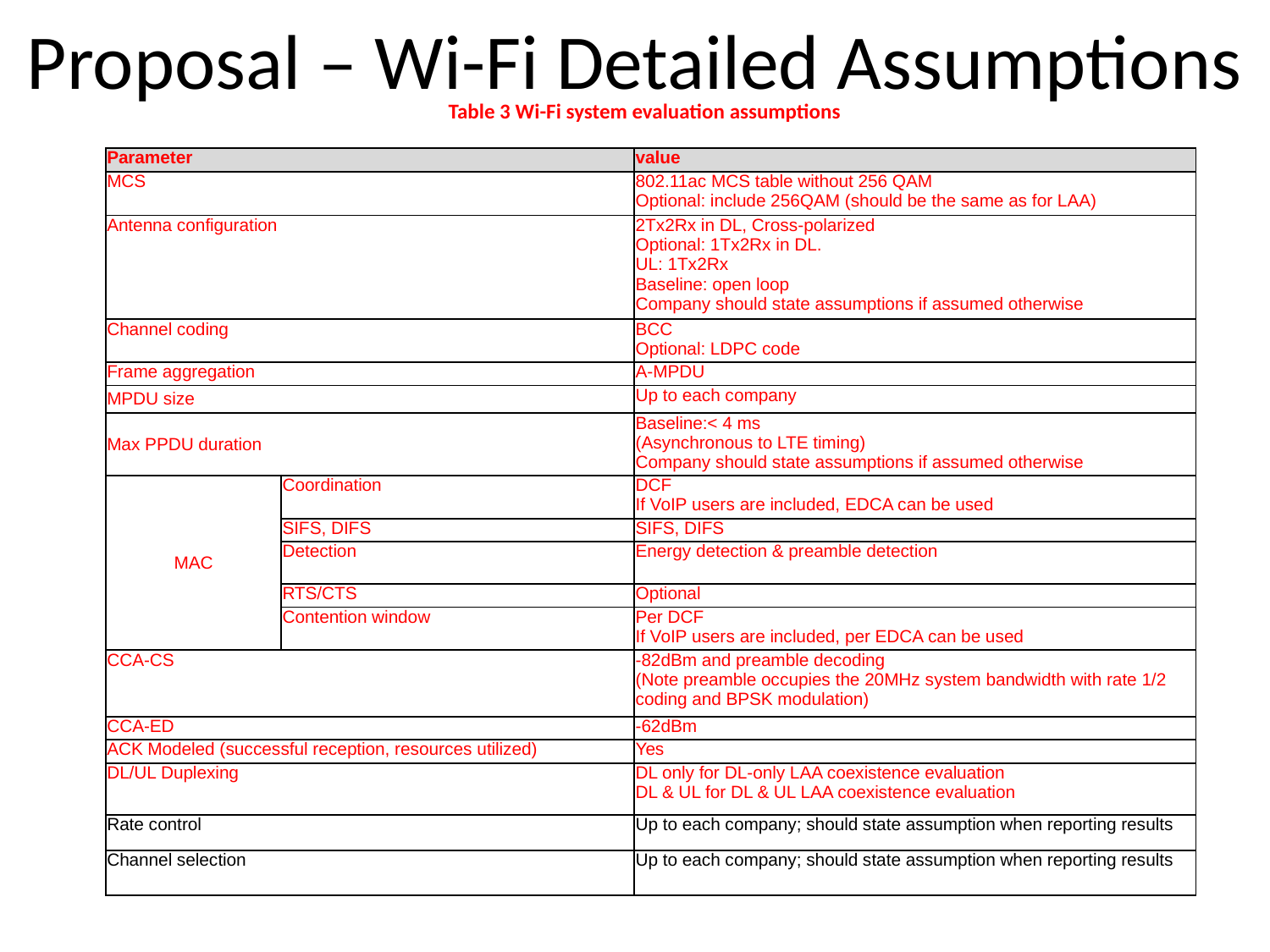

# Proposal – Wi-Fi Detailed Assumptions
Table 3 Wi-Fi system evaluation assumptions
| Parameter |  | value |
| --- | --- | --- |
| MCS |  | 802.11ac MCS table without 256 QAM Optional: include 256QAM (should be the same as for LAA) |
| Antenna configuration |  | 2Tx2Rx in DL, Cross-polarized Optional: 1Tx2Rx in DL. UL: 1Tx2Rx Baseline: open loop Company should state assumptions if assumed otherwise |
| Channel coding |  | BCC Optional: LDPC code |
| Frame aggregation |  | A-MPDU |
| MPDU size |  | Up to each company |
| Max PPDU duration |  | Baseline:< 4 ms (Asynchronous to LTE timing) Company should state assumptions if assumed otherwise |
| MAC | Coordination | DCF If VoIP users are included, EDCA can be used |
|  | SIFS, DIFS | SIFS, DIFS |
|  | Detection | Energy detection & preamble detection |
|  | RTS/CTS | Optional |
|  | Contention window | Per DCF If VoIP users are included, per EDCA can be used |
| CCA-CS |  | -82dBm and preamble decoding (Note preamble occupies the 20MHz system bandwidth with rate 1/2 coding and BPSK modulation) |
| CCA-ED |  | -62dBm |
| ACK Modeled (successful reception, resources utilized) |  | Yes |
| DL/UL Duplexing |  | DL only for DL-only LAA coexistence evaluation DL & UL for DL & UL LAA coexistence evaluation |
| Rate control |  | Up to each company; should state assumption when reporting results |
| Channel selection |  | Up to each company; should state assumption when reporting results |